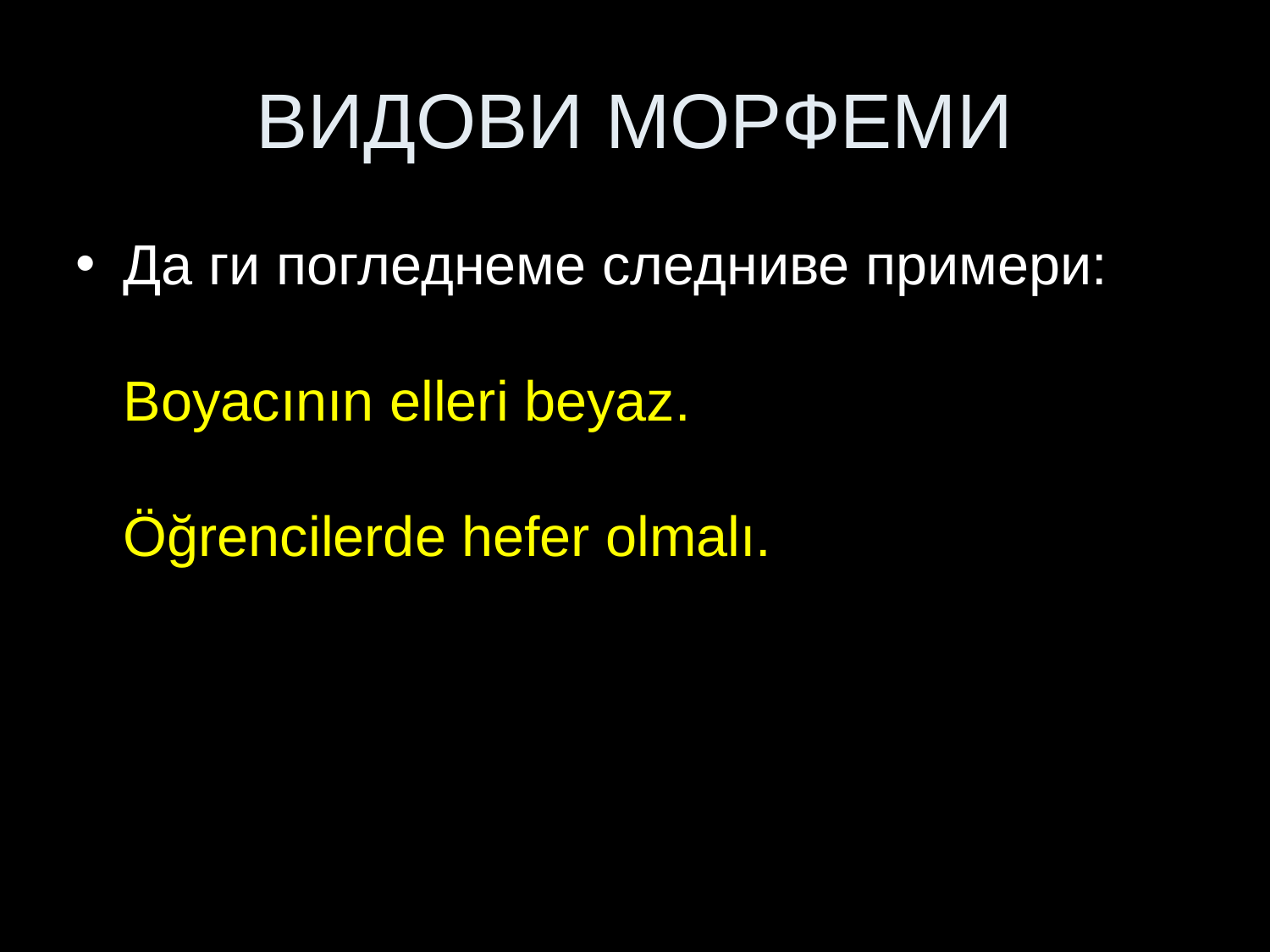

# ВИДОВИ МОРФЕМИ
Да ги погледнеме следниве примери:
Boyacının elleri beyaz.
Öğrencilerde hefer olmalı.